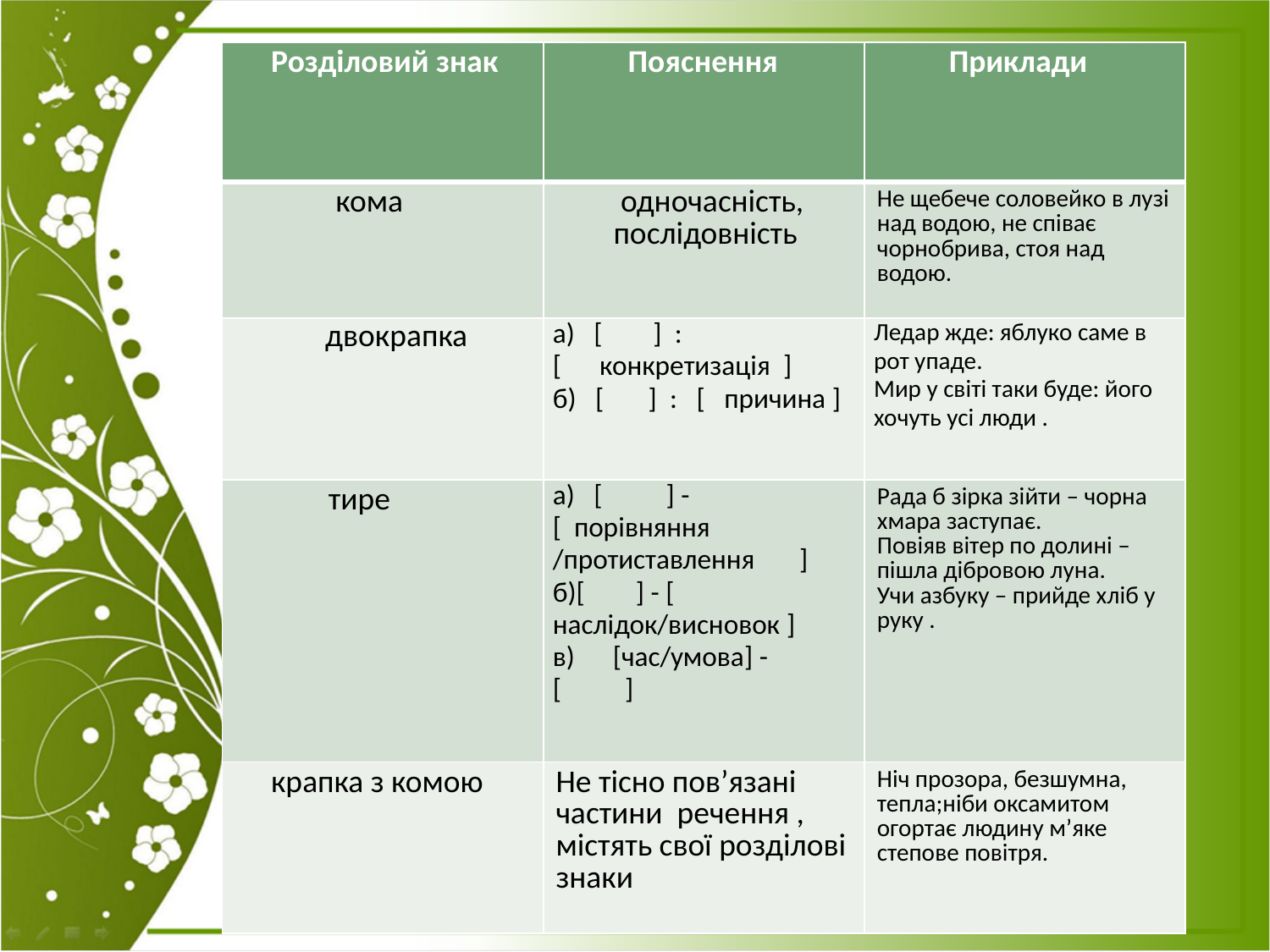

#
| Розділовий знак | Пояснення | Приклади |
| --- | --- | --- |
| кома | одночасність, послідовність | Не щебече соловейко в лузі над водою, не співає чорнобрива, стоя над водою. |
| двокрапка | а) [ ] : [ конкретизація ] б) [ ] : [ причина ] | Ледар жде: яблуко саме в рот упаде. Мир у світі таки буде: його хочуть усі люди . |
| тире | а) [ ] - [ порівняння /протиставлення ] б)[ ] - [ наслідок/висновок ] в) [час/умова] - [ ] | Рада б зірка зійти – чорна хмара заступає. Повіяв вітер по долині – пішла дібровою луна. Учи азбуку – прийде хліб у руку . |
| крапка з комою | Не тісно пов’язані частини речення , містять свої розділові знаки | Ніч прозора, безшумна, тепла;ніби оксамитом огортає людину м’яке степове повітря. |
 Пояснення     Приклад
   кома                 Одночасність  Не щебеч соловейко в лузі над водою, не співає чорнобрива стоя під вербою(Т.Ше

                                послідовність